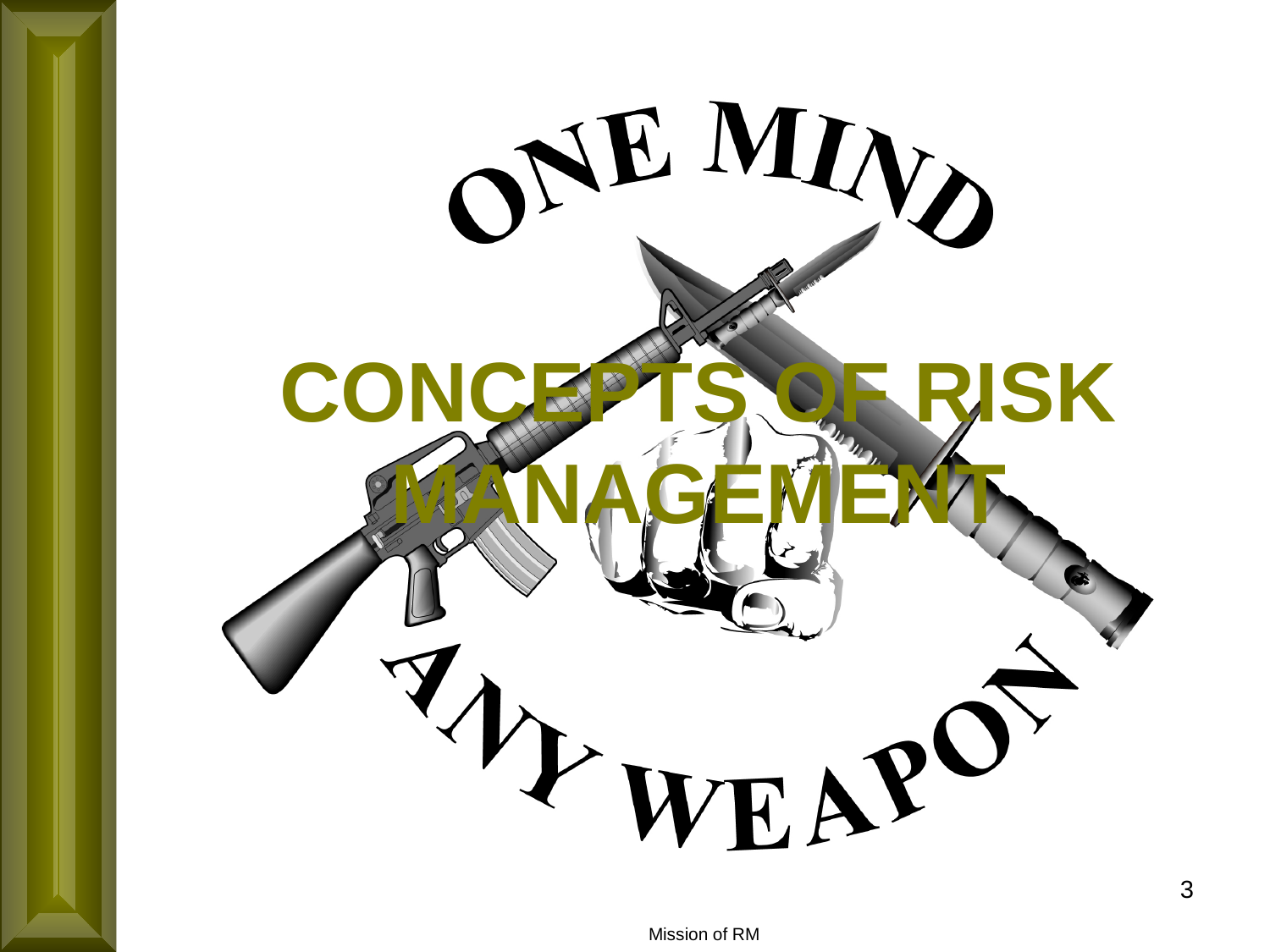

# CONCEPTS OF RISK MANAGEMENT
3
Mission of RM